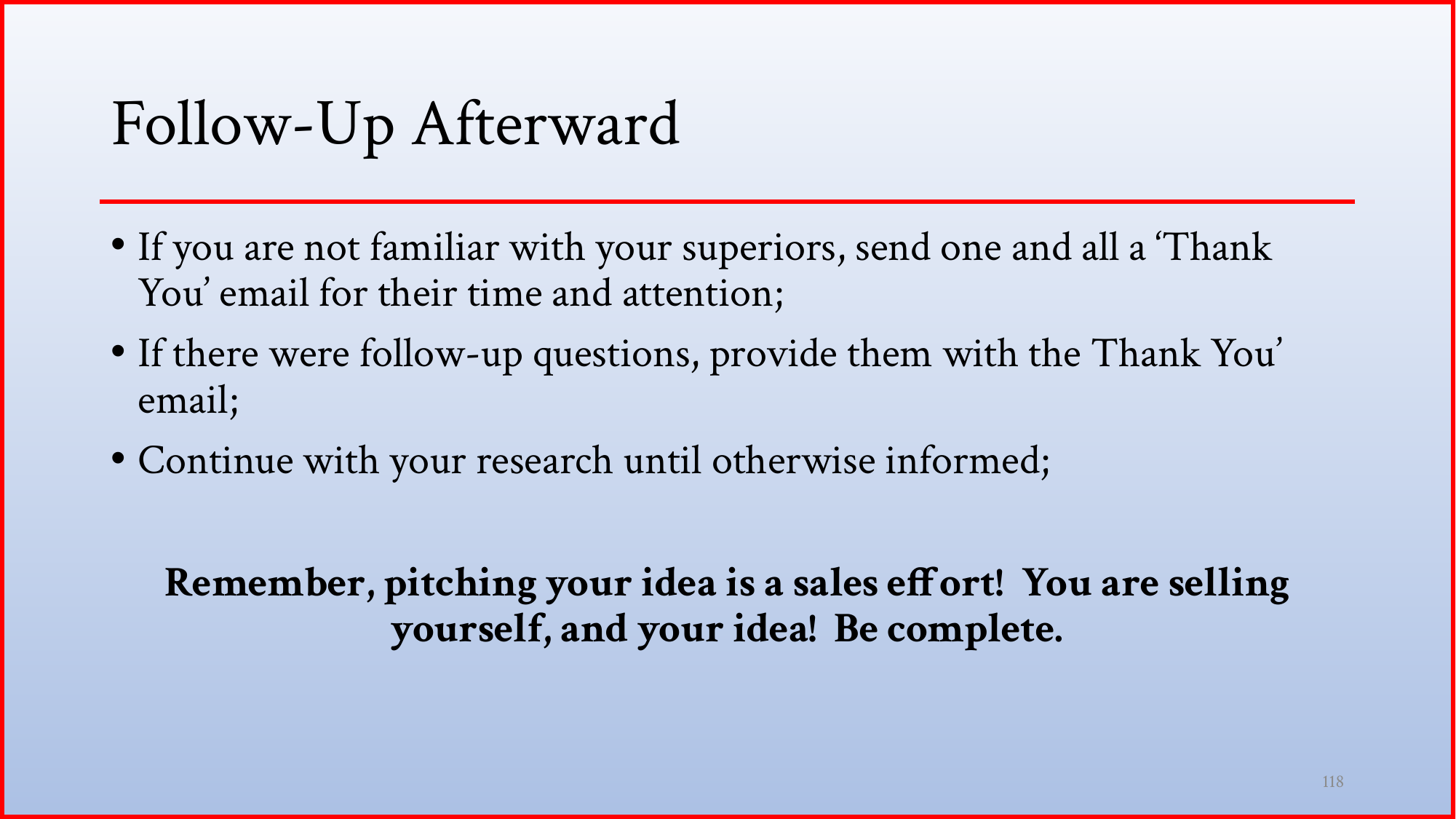

# Follow-Up Afterward
If you are not familiar with your superiors, send one and all a ‘Thank You’ email for their time and attention;
If there were follow-up questions, provide them with the Thank You’ email;
Continue with your research until otherwise informed;

Remember, pitching your idea is a sales effort!  You are selling yourself, and your idea!  Be complete.
118